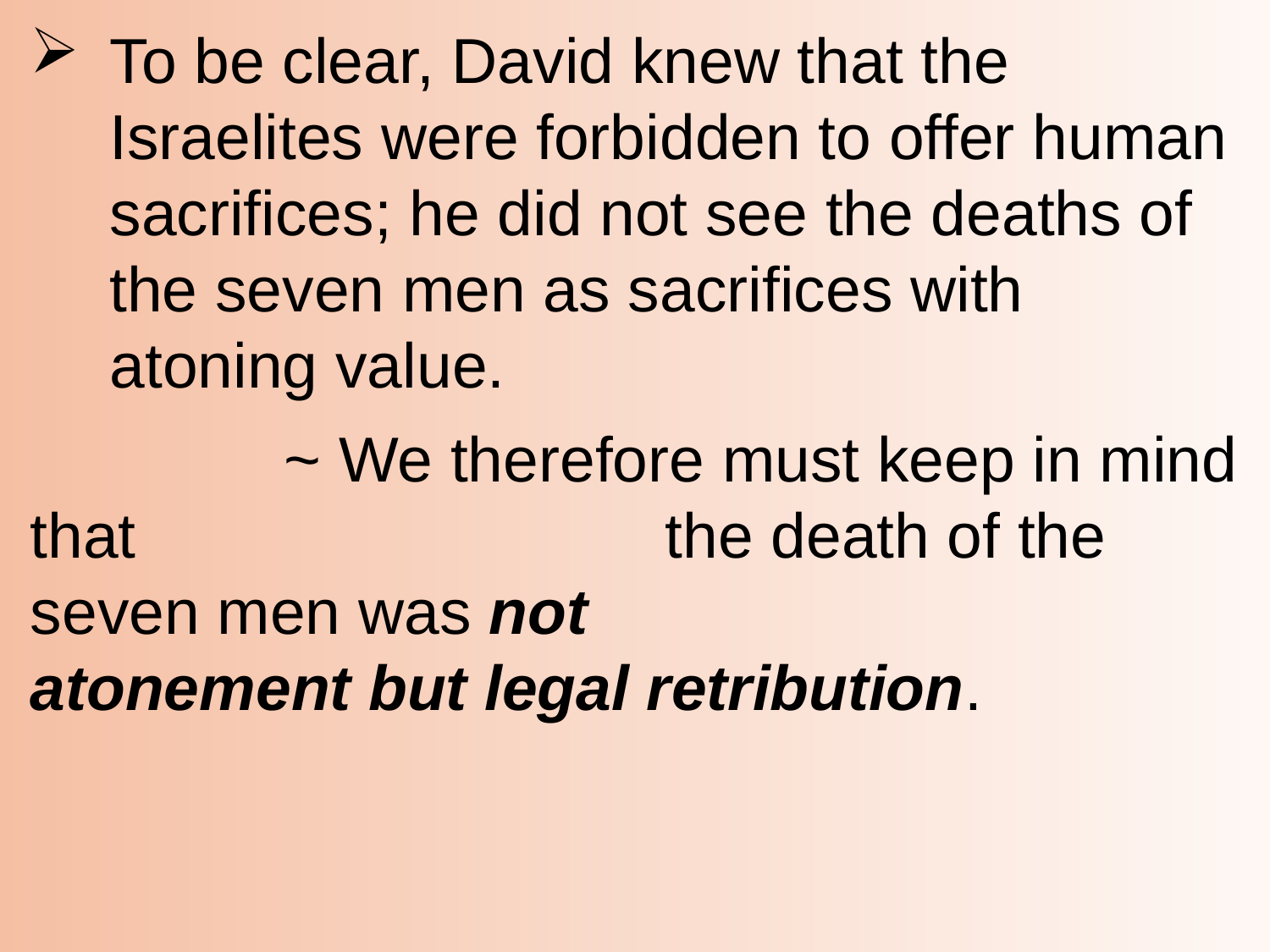

To be clear, David knew that the Israelites were forbidden to offer human sacrifices; he did not see the deaths of the seven men as sacrifices with atoning value.
		~ We therefore must keep in mind that 					the death of the seven men was not 					atonement but legal retribution.